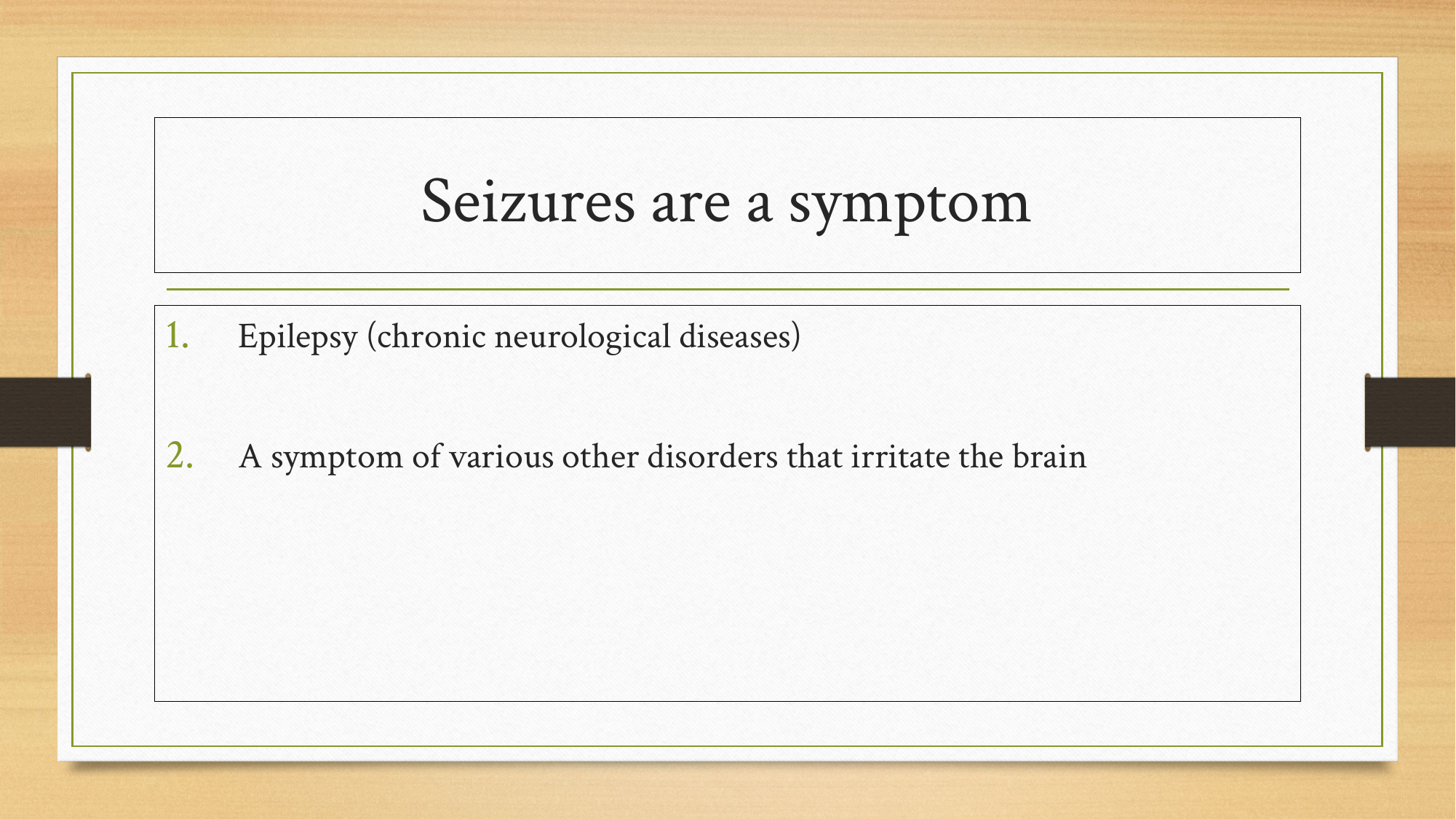

# Seizures are a symptom
Epilepsy (chronic neurological diseases)

A symptom of various other disorders that irritate the brain